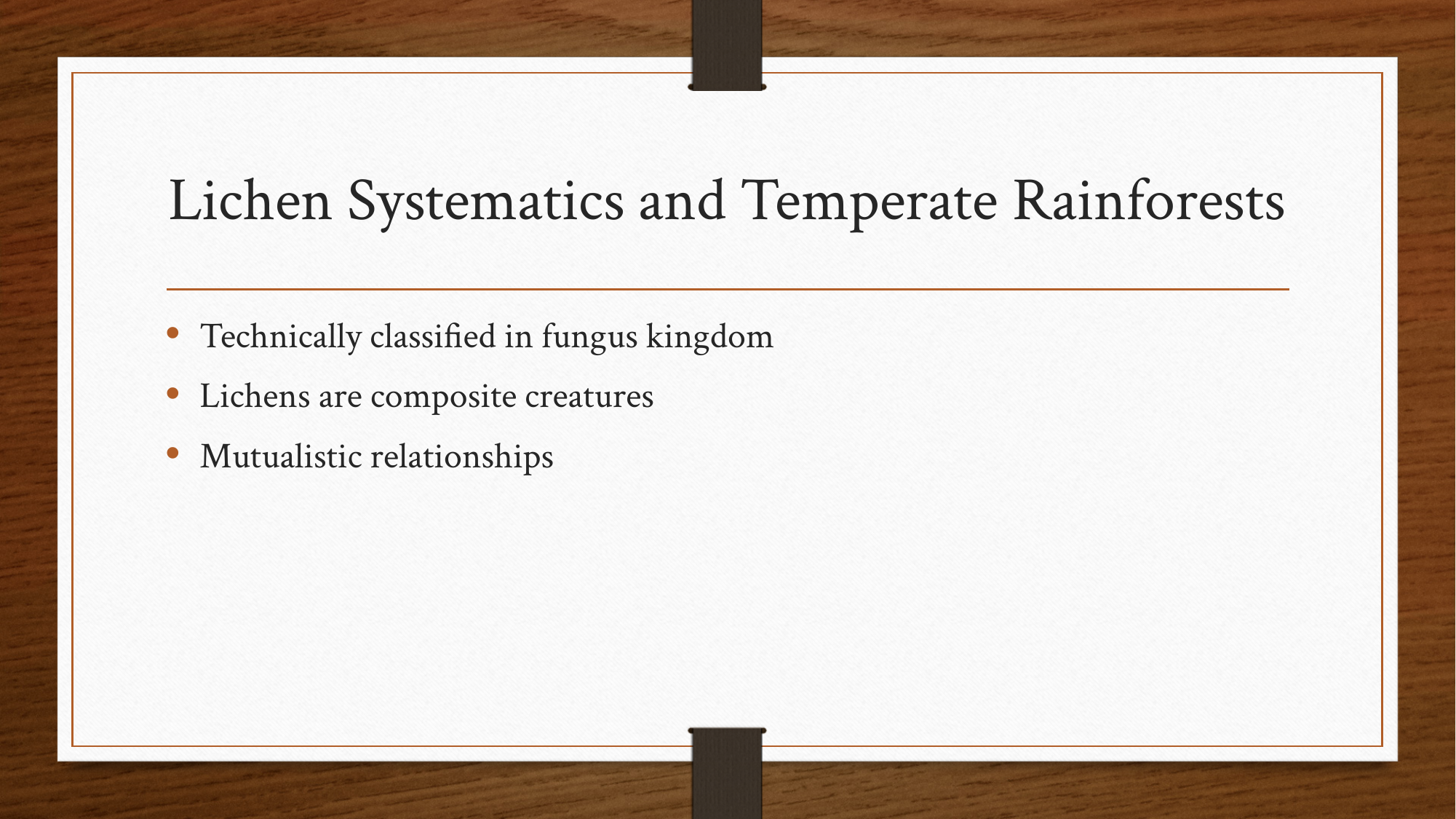

# Lichen Systematics and Temperate Rainforests
Technically classified in fungus kingdom
Lichens are composite creatures
Mutualistic relationships